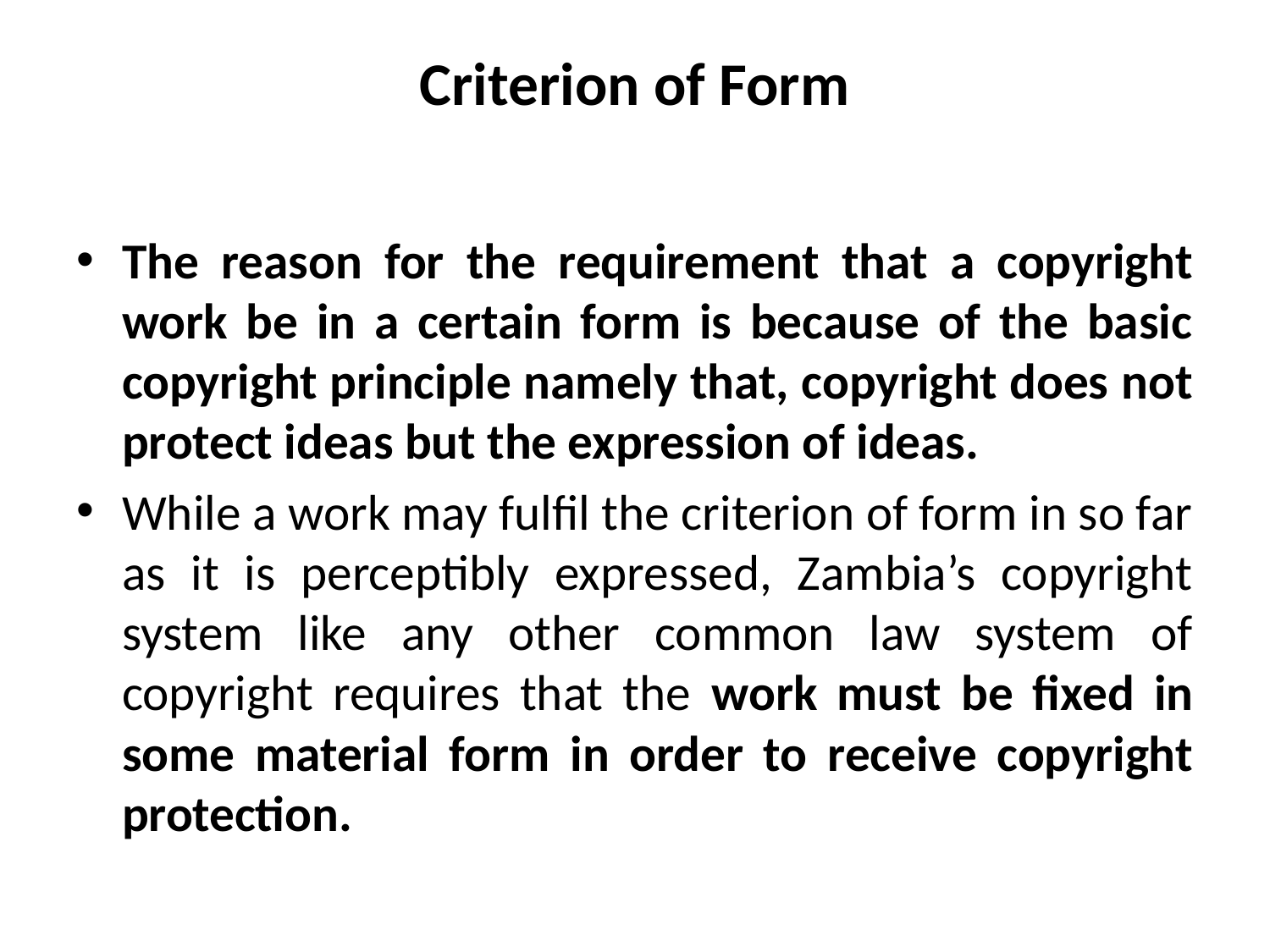

# Criterion of Form
The reason for the requirement that a copyright work be in a certain form is because of the basic copyright principle namely that, copyright does not protect ideas but the expression of ideas.
While a work may fulfil the criterion of form in so far as it is perceptibly expressed, Zambia’s copyright system like any other common law system of copyright requires that the work must be fixed in some material form in order to receive copyright protection.